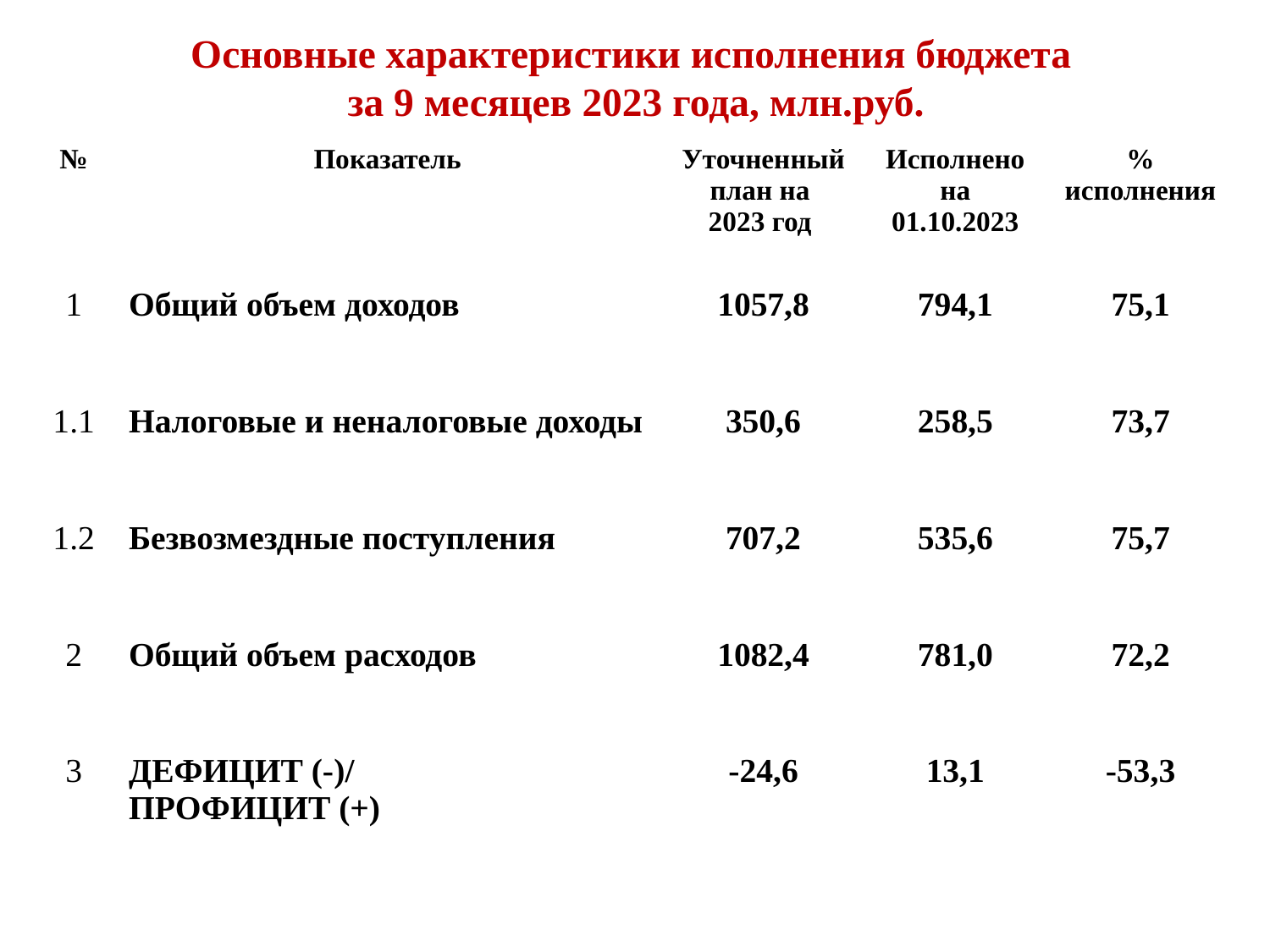

# Основные характеристики исполнения бюджета за 9 месяцев 2023 года, млн.руб.
| № | Показатель | Уточненный план на 2023 год | Исполнено на 01.10.2023 | % исполнения |
| --- | --- | --- | --- | --- |
| 1 | Общий объем доходов | 1057,8 | 794,1 | 75,1 |
| 1.1 | Налоговые и неналоговые доходы | 350,6 | 258,5 | 73,7 |
| 1.2 | Безвозмездные поступления | 707,2 | 535,6 | 75,7 |
| 2 | Общий объем расходов | 1082,4 | 781,0 | 72,2 |
| 3 | ДЕФИЦИТ (-)/ ПРОФИЦИТ (+) | -24,6 | 13,1 | -53,3 |